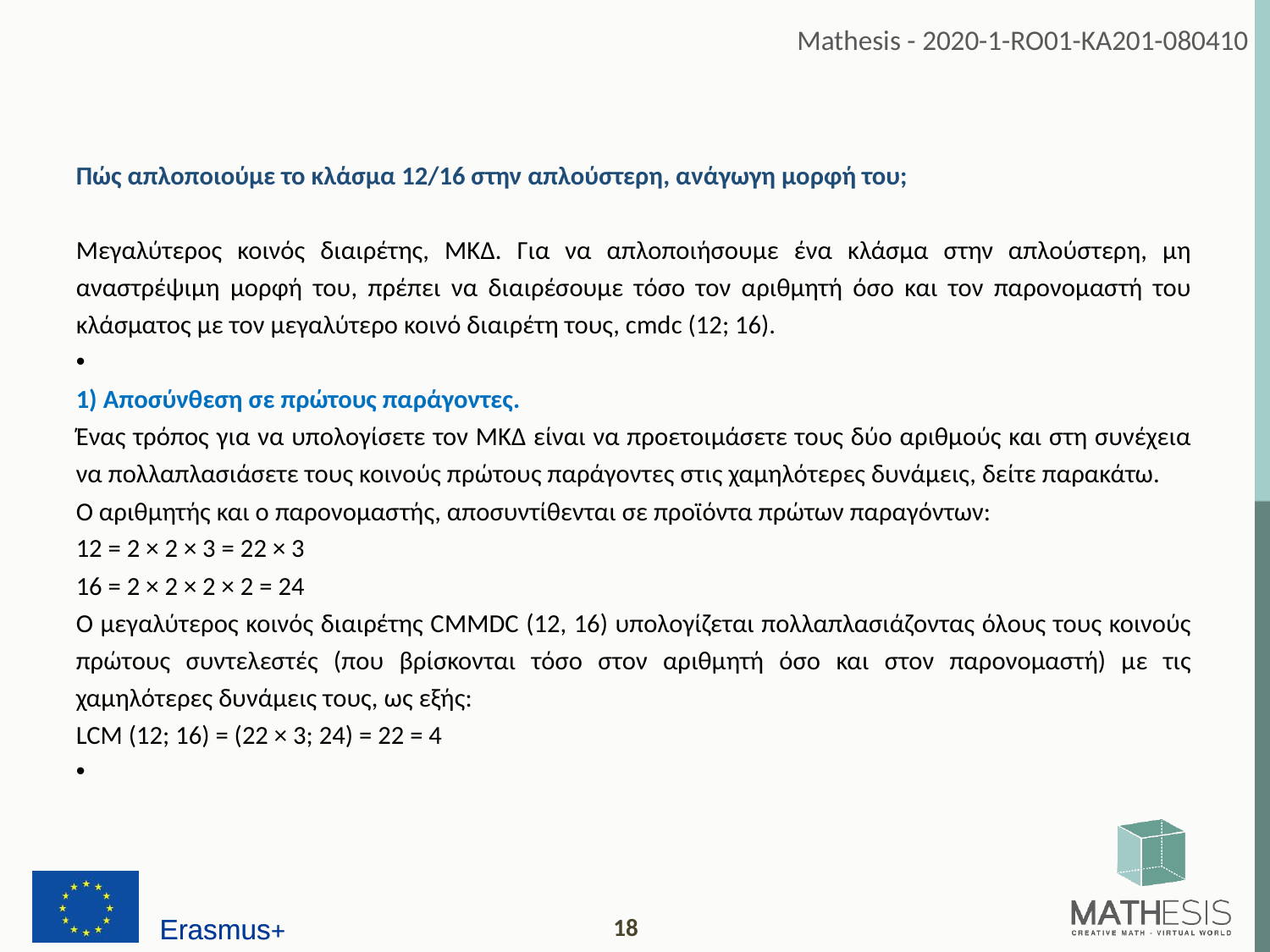

Πώς απλοποιούμε το κλάσμα 12/16 στην απλούστερη, ανάγωγη μορφή του;

Μεγαλύτερος κοινός διαιρέτης, ΜΚΔ. Για να απλοποιήσουμε ένα κλάσμα στην απλούστερη, μη αναστρέψιμη μορφή του, πρέπει να διαιρέσουμε τόσο τον αριθμητή όσο και τον παρονομαστή του κλάσματος με τον μεγαλύτερο κοινό διαιρέτη τους, cmdc (12; 16).

1) Αποσύνθεση σε πρώτους παράγοντες.
Ένας τρόπος για να υπολογίσετε τον ΜΚΔ είναι να προετοιμάσετε τους δύο αριθμούς και στη συνέχεια να πολλαπλασιάσετε τους κοινούς πρώτους παράγοντες στις χαμηλότερες δυνάμεις, δείτε παρακάτω.
Ο αριθμητής και ο παρονομαστής, αποσυντίθενται σε προϊόντα πρώτων παραγόντων:
12 = 2 × 2 × 3 = 22 × 3
16 = 2 × 2 × 2 × 2 = 24
Ο μεγαλύτερος κοινός διαιρέτης CMMDC (12, 16) υπολογίζεται πολλαπλασιάζοντας όλους τους κοινούς πρώτους συντελεστές (που βρίσκονται τόσο στον αριθμητή όσο και στον παρονομαστή) με τις χαμηλότερες δυνάμεις τους, ως εξής:
LCM (12; 16) = (22 × 3; 24) = 22 = 4